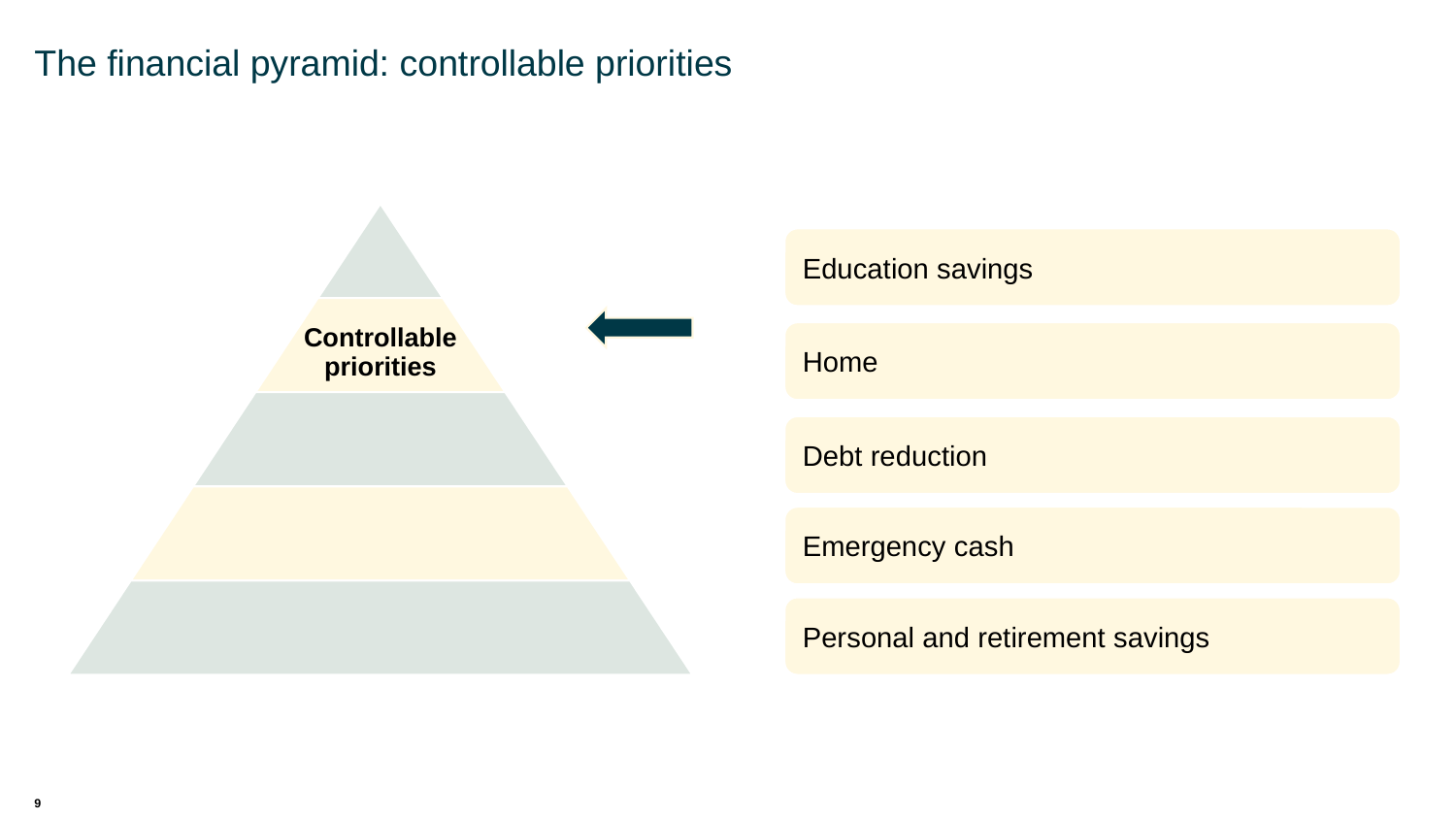

The financial pyramid: controllable priorities

Controllable priorities

Education savings

Home
Debt reduction
Emergency cash
Personal and retirement savings
9